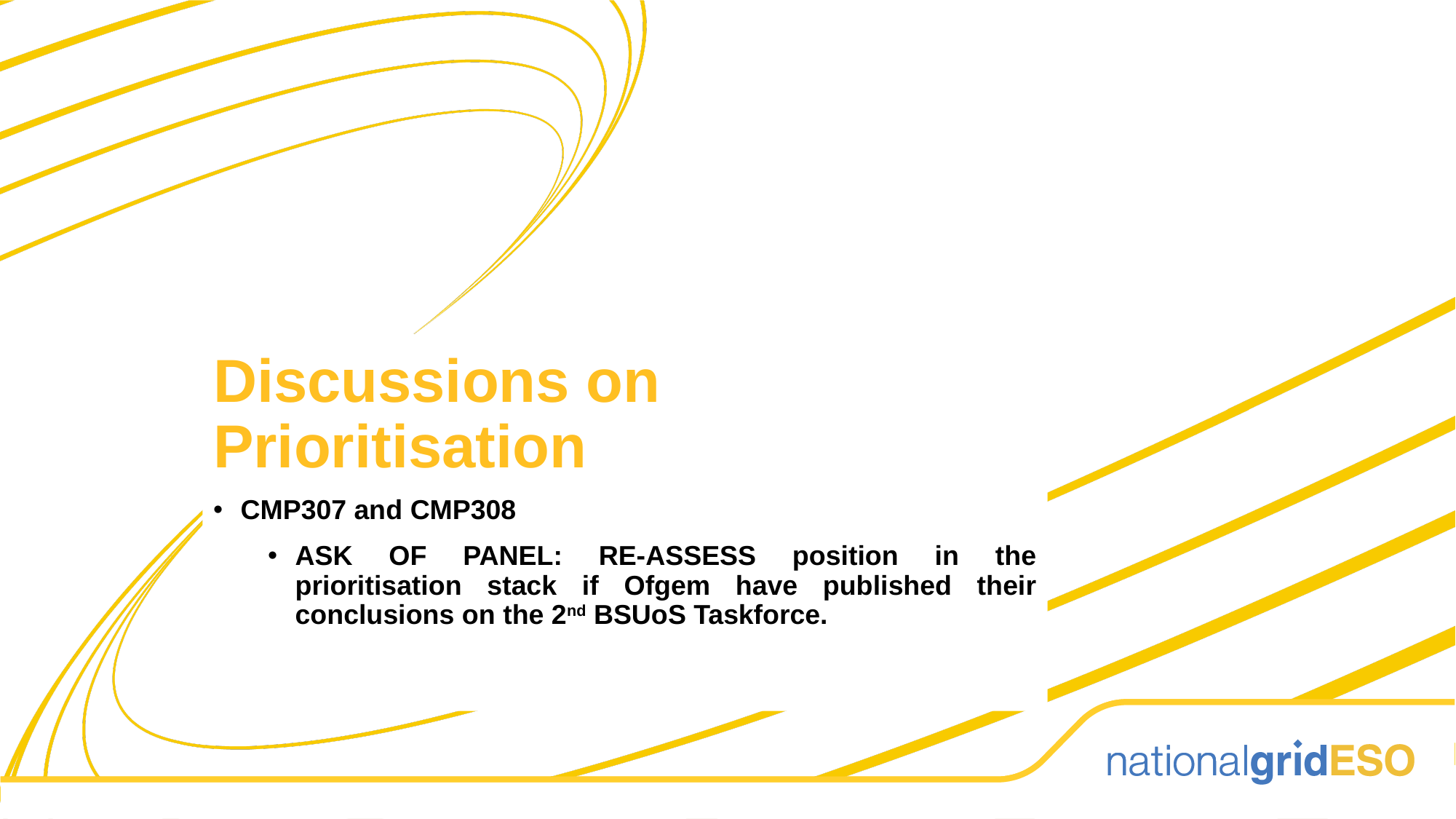

Discussions on Prioritisation
CMP307 and CMP308
ASK OF PANEL: RE-ASSESS position in the prioritisation stack if Ofgem have published their conclusions on the 2nd BSUoS Taskforce.